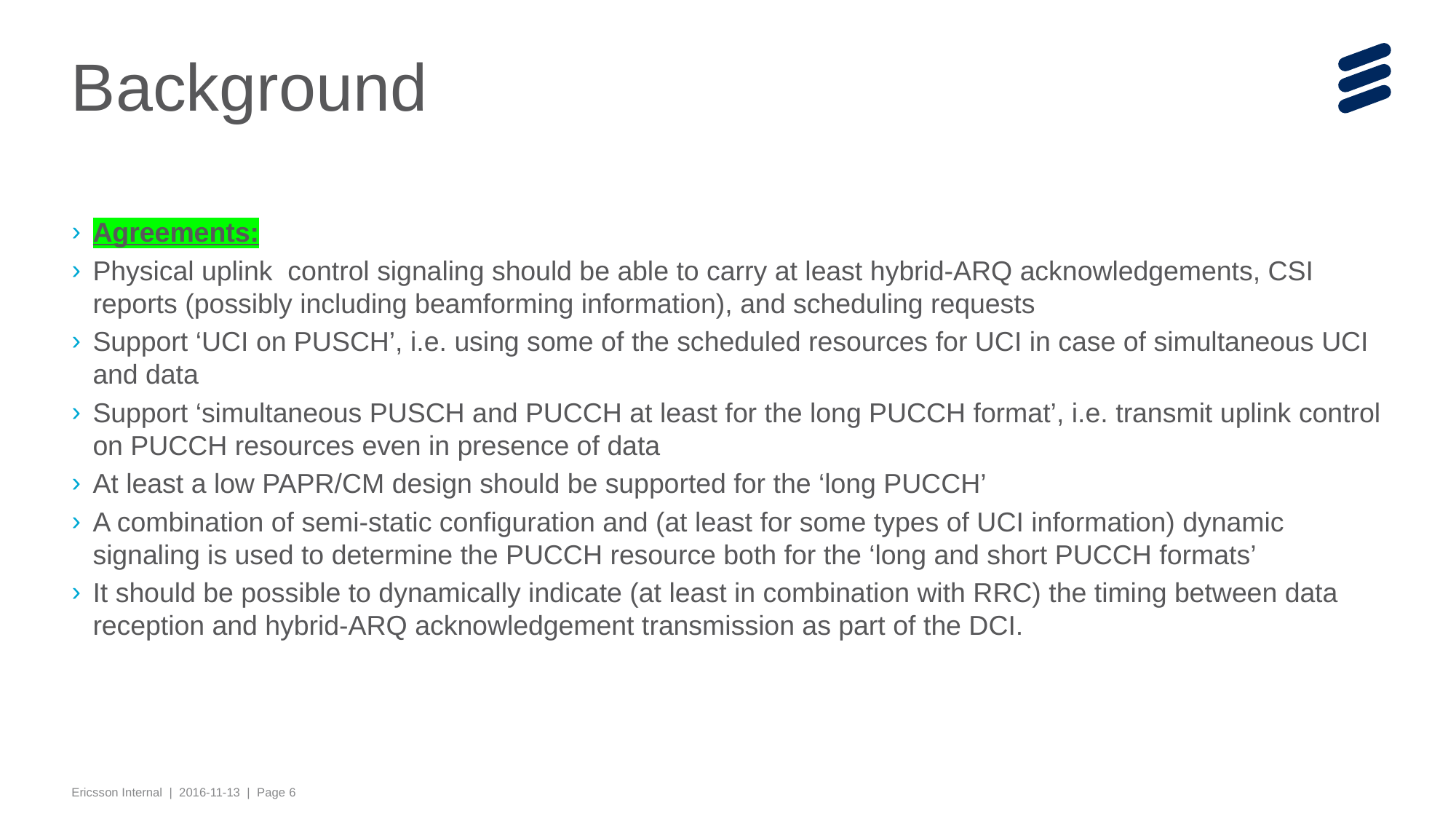

# Background
Agreements:
Physical uplink  control signaling should be able to carry at least hybrid-ARQ acknowledgements, CSI reports (possibly including beamforming information), and scheduling requests
Support ‘UCI on PUSCH’, i.e. using some of the scheduled resources for UCI in case of simultaneous UCI and data
Support ‘simultaneous PUSCH and PUCCH at least for the long PUCCH format’, i.e. transmit uplink control on PUCCH resources even in presence of data
At least a low PAPR/CM design should be supported for the ‘long PUCCH’
A combination of semi-static configuration and (at least for some types of UCI information) dynamic signaling is used to determine the PUCCH resource both for the ‘long and short PUCCH formats’
It should be possible to dynamically indicate (at least in combination with RRC) the timing between data reception and hybrid-ARQ acknowledgement transmission as part of the DCI.